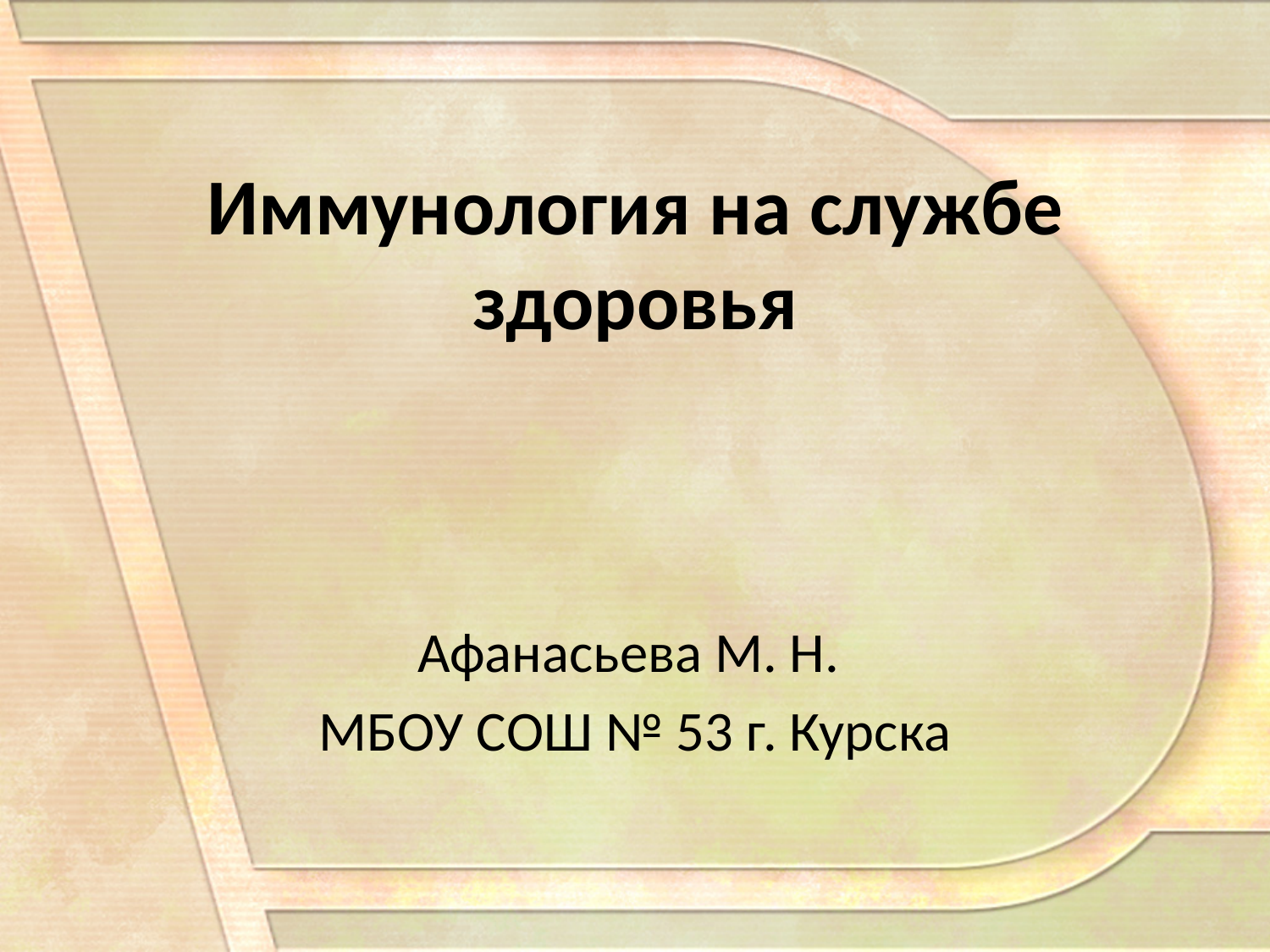

# Иммунология на службе здоровья
Афанасьева М. Н.
МБОУ СОШ № 53 г. Курска